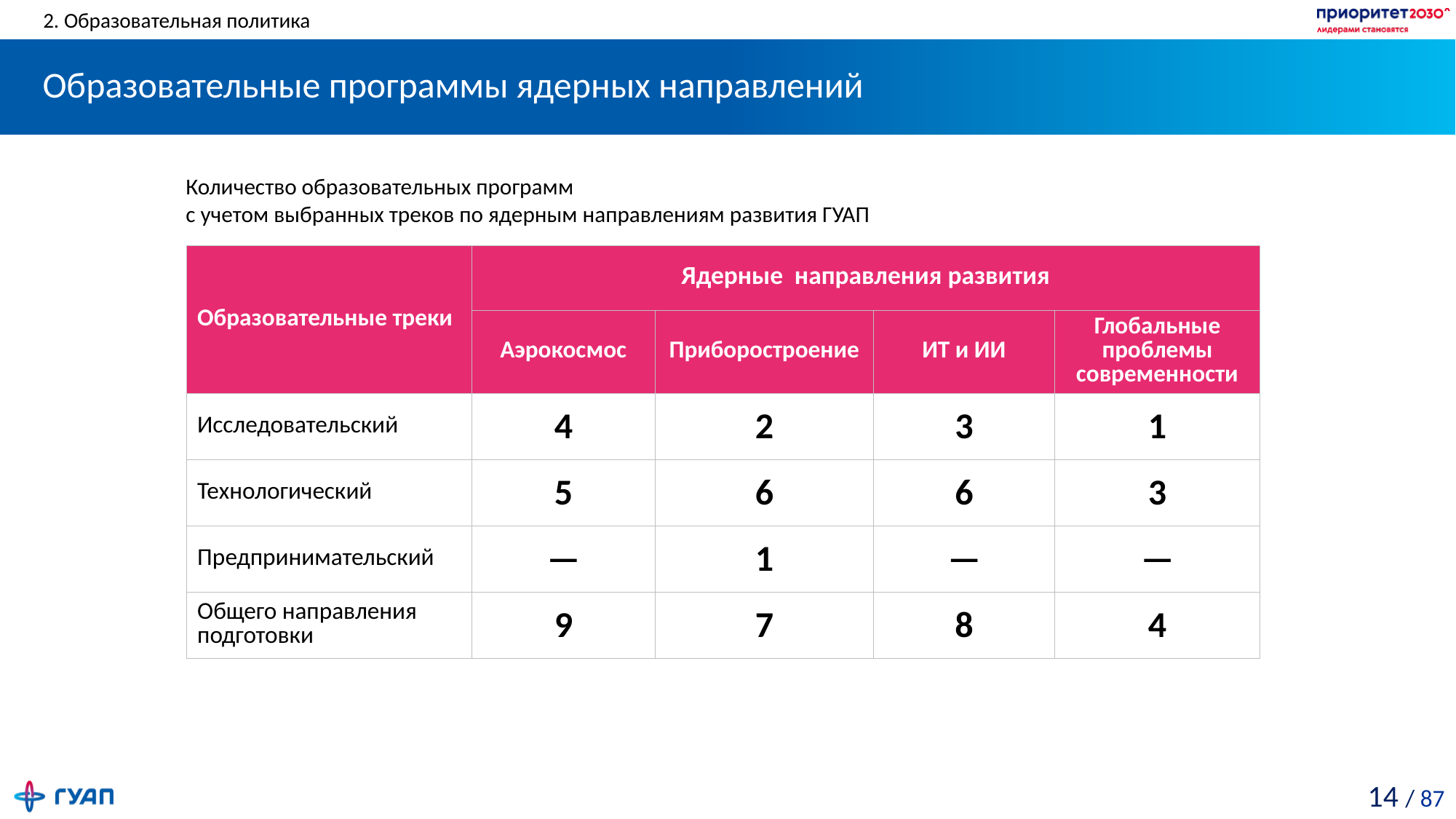

2. Образовательная политика
# Образовательные программы ядерных направлений
Количество образовательных программ
с учетом выбранных треков по ядерным направлениям развития ГУАП
| Образовательные треки | Ядерные направления развития |  |  |  |
| --- | --- | --- | --- | --- |
|  | Аэрокосмос | Приборостроение | ИТ и ИИ | Глобальные проблемы современности |
| Исследовательский | 4 | 2 | 3 | 1 |
| Технологический | 5 | 6 | 6 | 3 |
| Предпринимательский | — | 1 | — | — |
| Общего направления подготовки | 9 | 7 | 8 | 4 |